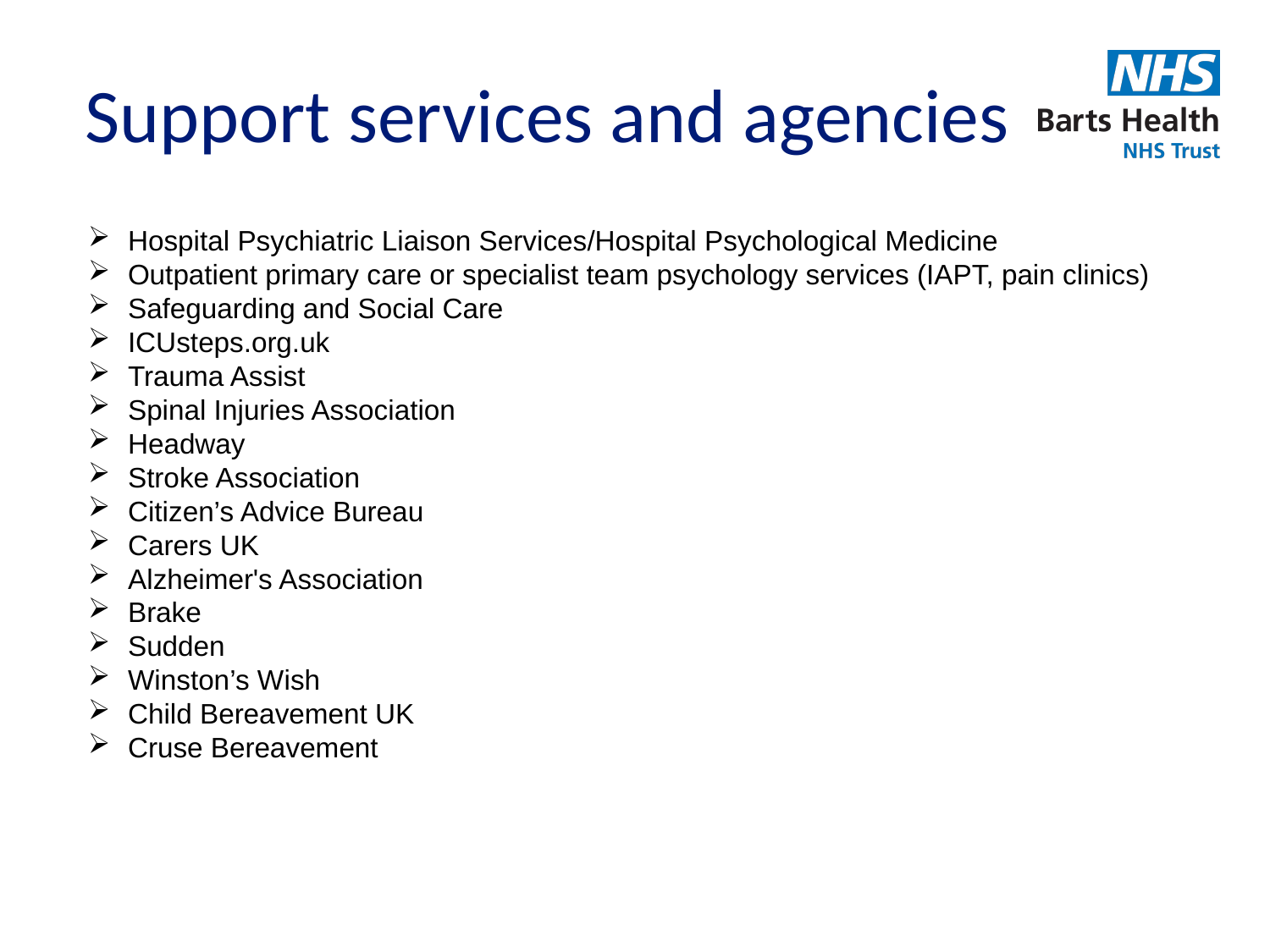

# Support services and agencies
Hospital Psychiatric Liaison Services/Hospital Psychological Medicine
Outpatient primary care or specialist team psychology services (IAPT, pain clinics)
Safeguarding and Social Care
ICUsteps.org.uk
Trauma Assist
Spinal Injuries Association
Headway
Stroke Association
Citizen’s Advice Bureau
Carers UK
Alzheimer's Association
Brake
Sudden
Winston’s Wish
Child Bereavement UK
Cruse Bereavement